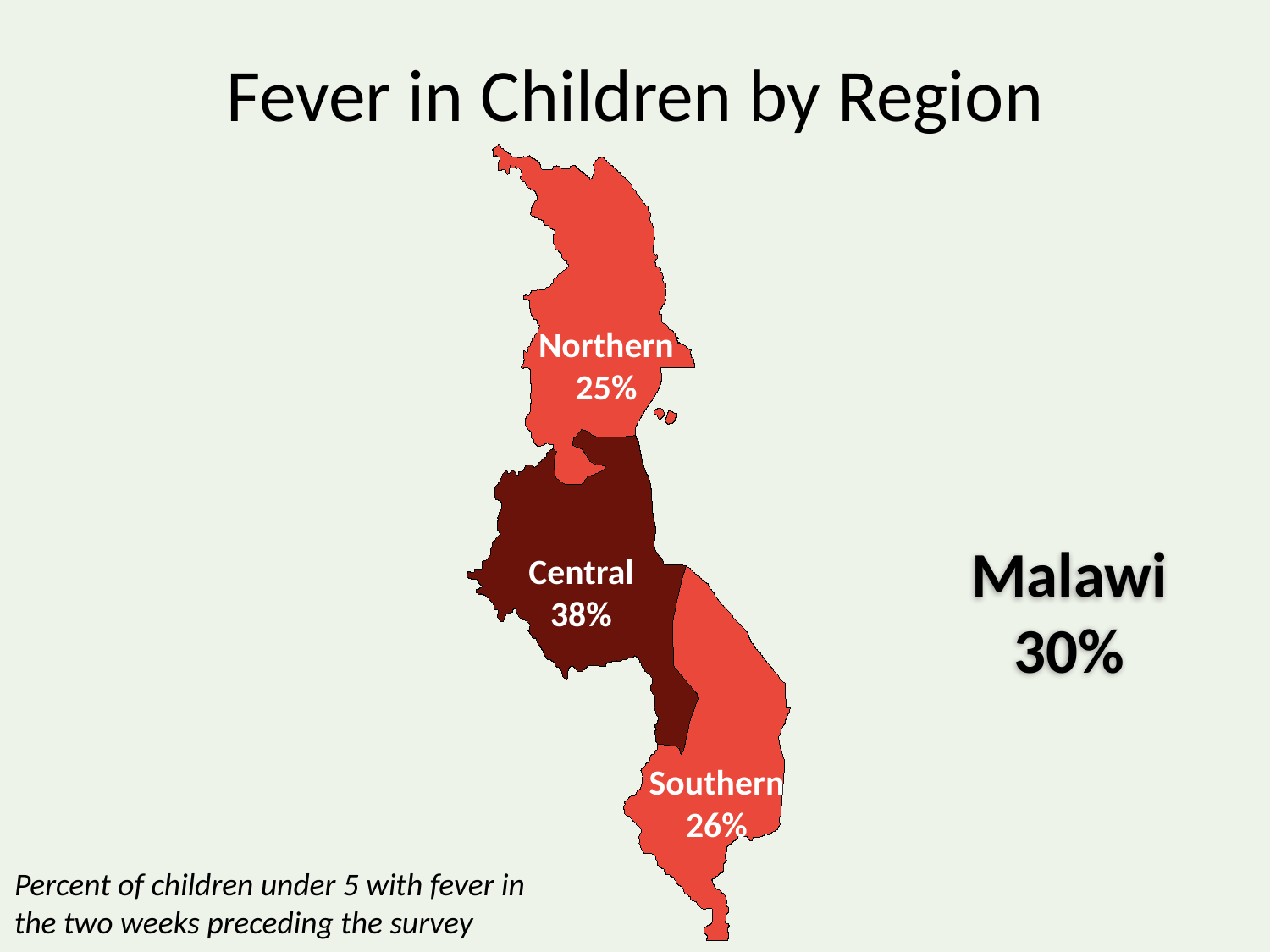

Fever in Children by Region

Northern
25%
Malawi
30%
Central
38%
Southern
26%
Percent of children under 5 with fever in the two weeks preceding the survey